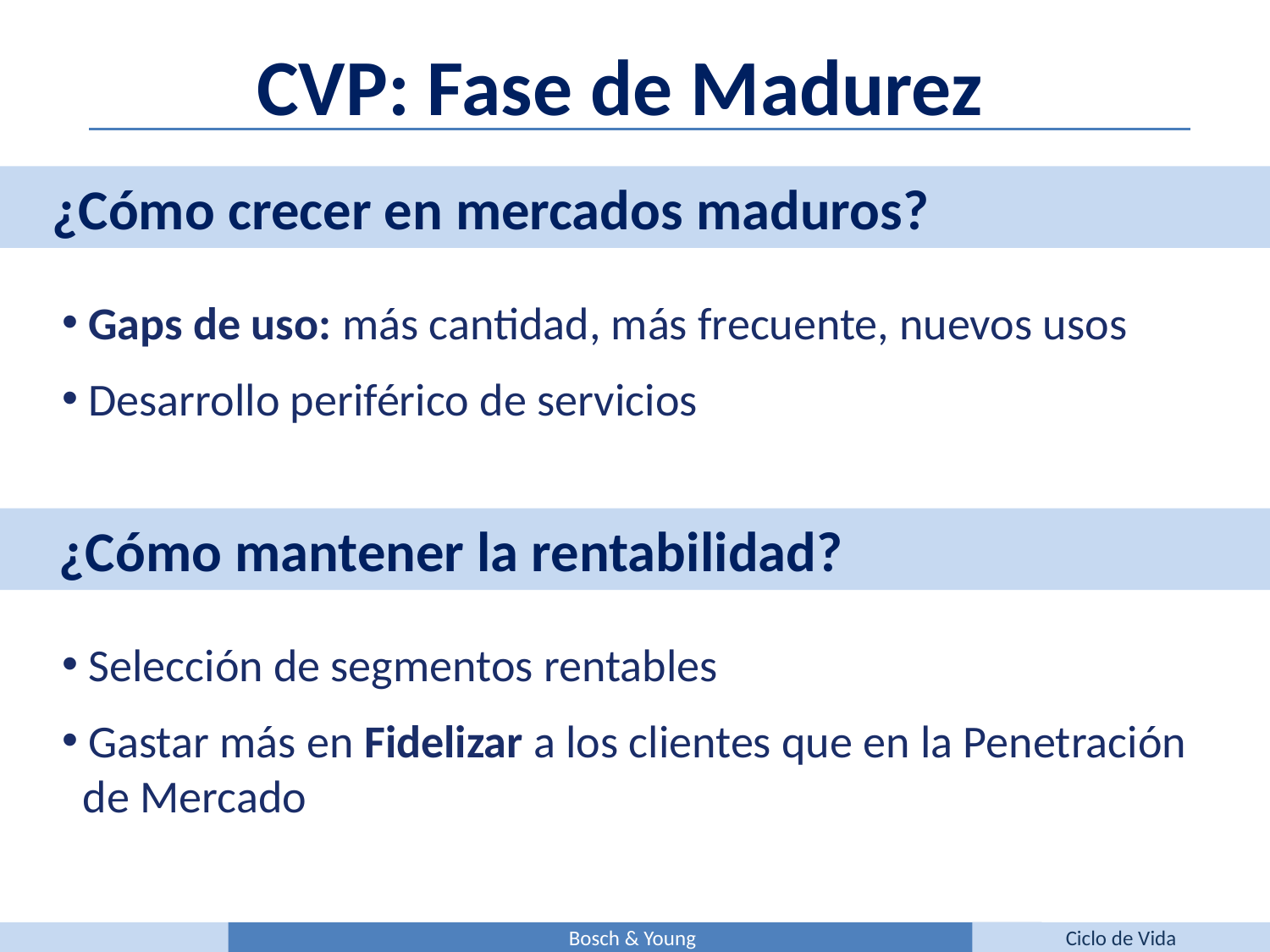

CVP: Fase de Madurez

¿Cómo crecer en mercados maduros?
 Gaps de uso: más cantidad, más frecuente, nuevos usos

 Desarrollo periférico de servicios

¿Cómo mantener la rentabilidad?
 Selección de segmentos rentables

 Gastar más en Fidelizar a los clientes que en la Penetración
  de Mercado

Bosch & Young
Ciclo de Vida